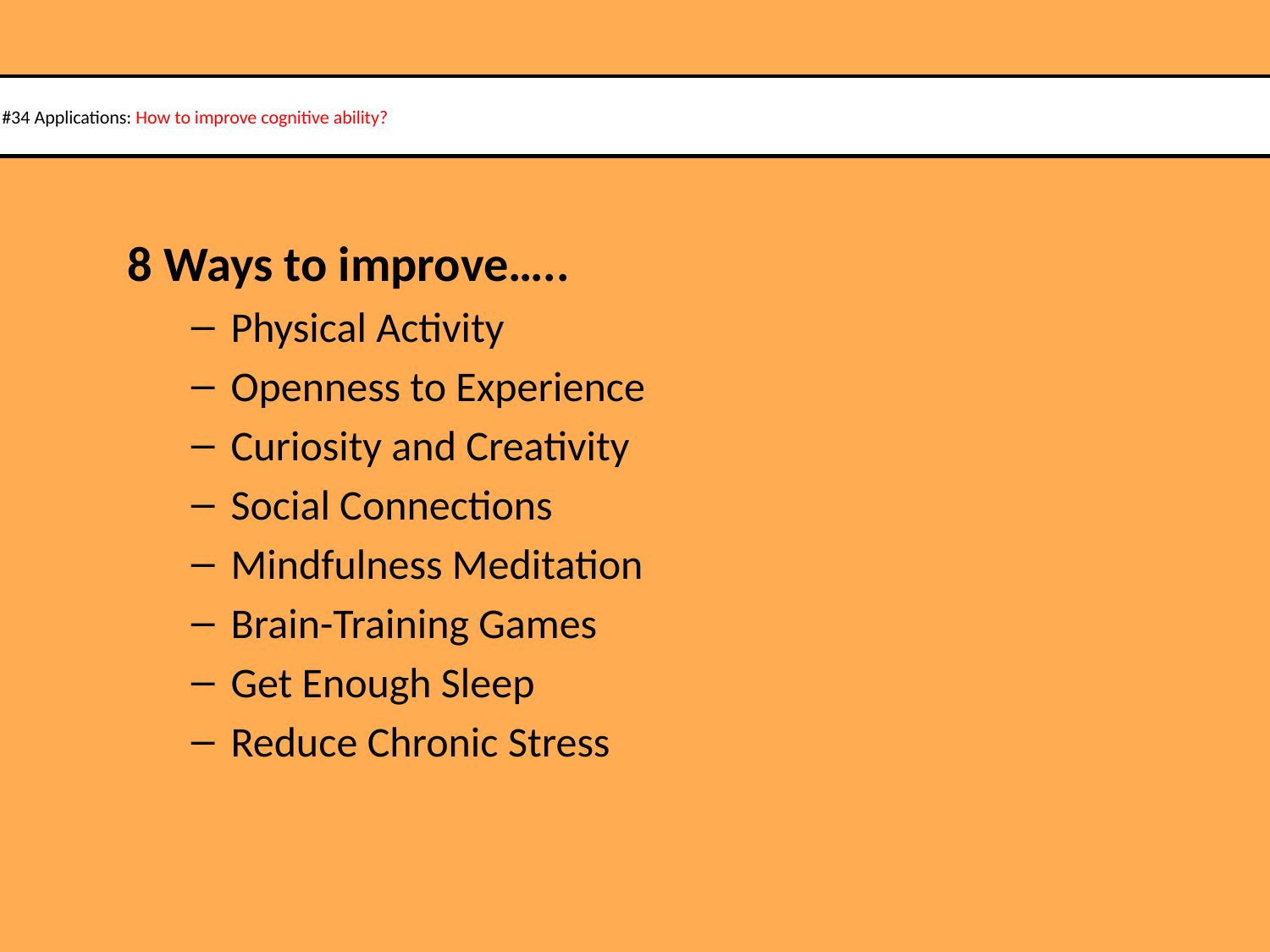

# #34 Applications: How to improve cognitive ability?
8 Ways to improve…..
Physical Activity
Openness to Experience
Curiosity and Creativity
Social Connections
Mindfulness Meditation
Brain-Training Games
Get Enough Sleep
Reduce Chronic Stress